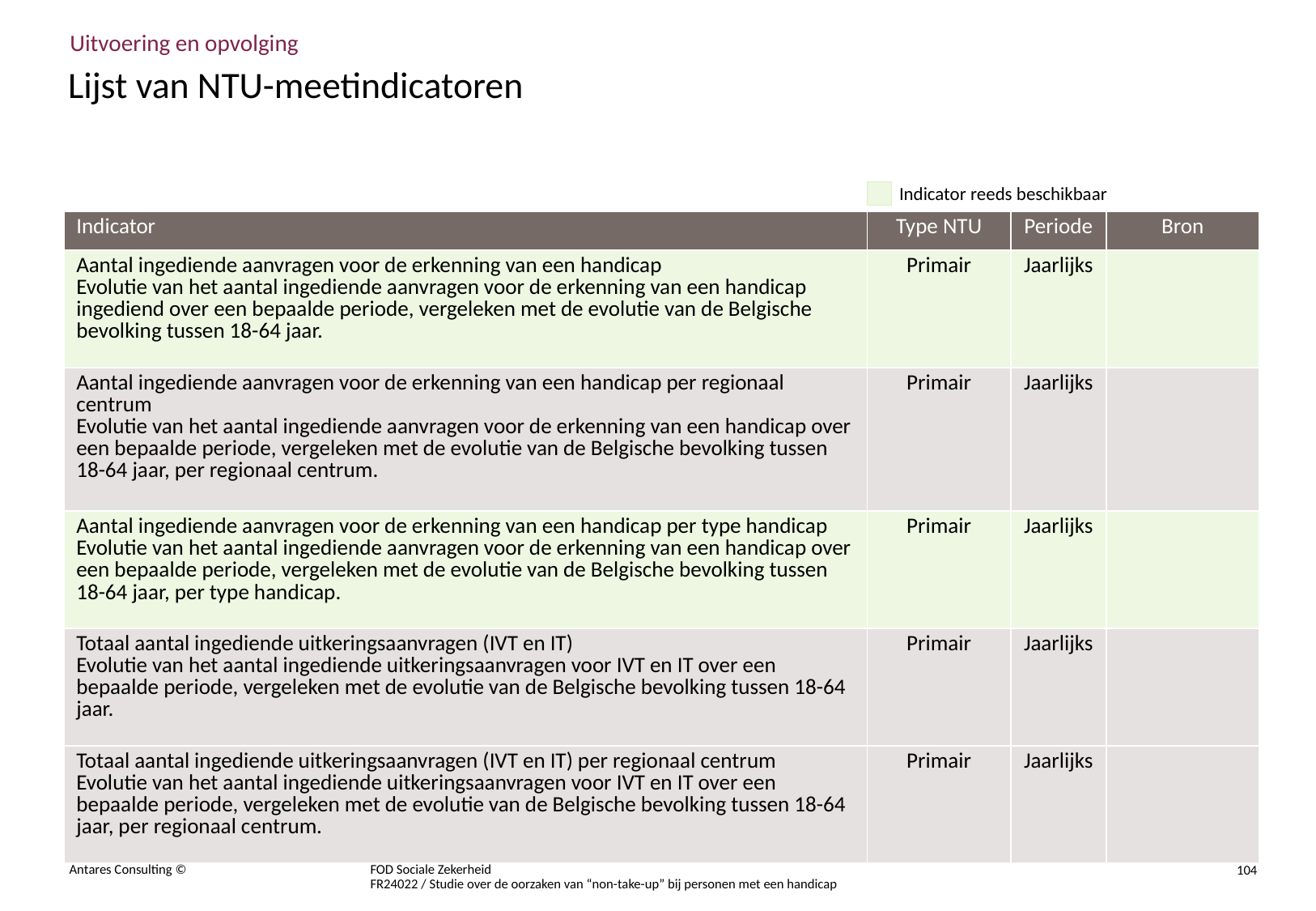

Uitvoering en opvolging
# Lijst van NTU-meetindicatoren
Indicator reeds beschikbaar

| Indicator | Type NTU | Periode | Bron |
| --- | --- | --- | --- |
| Aantal ingediende aanvragen voor de erkenning van een handicap Evolutie van het aantal ingediende aanvragen voor de erkenning van een handicap ingediend over een bepaalde periode, vergeleken met de evolutie van de Belgische bevolking tussen 18-64 jaar. | Primair | Jaarlijks |  |
| Aantal ingediende aanvragen voor de erkenning van een handicap per regionaal centrum Evolutie van het aantal ingediende aanvragen voor de erkenning van een handicap over een bepaalde periode, vergeleken met de evolutie van de Belgische bevolking tussen 18-64 jaar, per regionaal centrum. | Primair | Jaarlijks |  |
| Aantal ingediende aanvragen voor de erkenning van een handicap per type handicap Evolutie van het aantal ingediende aanvragen voor de erkenning van een handicap over een bepaalde periode, vergeleken met de evolutie van de Belgische bevolking tussen 18-64 jaar, per type handicap. | Primair | Jaarlijks |  |
| Totaal aantal ingediende uitkeringsaanvragen (IVT en IT) Evolutie van het aantal ingediende uitkeringsaanvragen voor IVT en IT over een bepaalde periode, vergeleken met de evolutie van de Belgische bevolking tussen 18-64 jaar. | Primair | Jaarlijks |  |
| Totaal aantal ingediende uitkeringsaanvragen (IVT en IT) per regionaal centrum Evolutie van het aantal ingediende uitkeringsaanvragen voor IVT en IT over een bepaalde periode, vergeleken met de evolutie van de Belgische bevolking tussen 18-64 jaar, per regionaal centrum. | Primair | Jaarlijks |  |